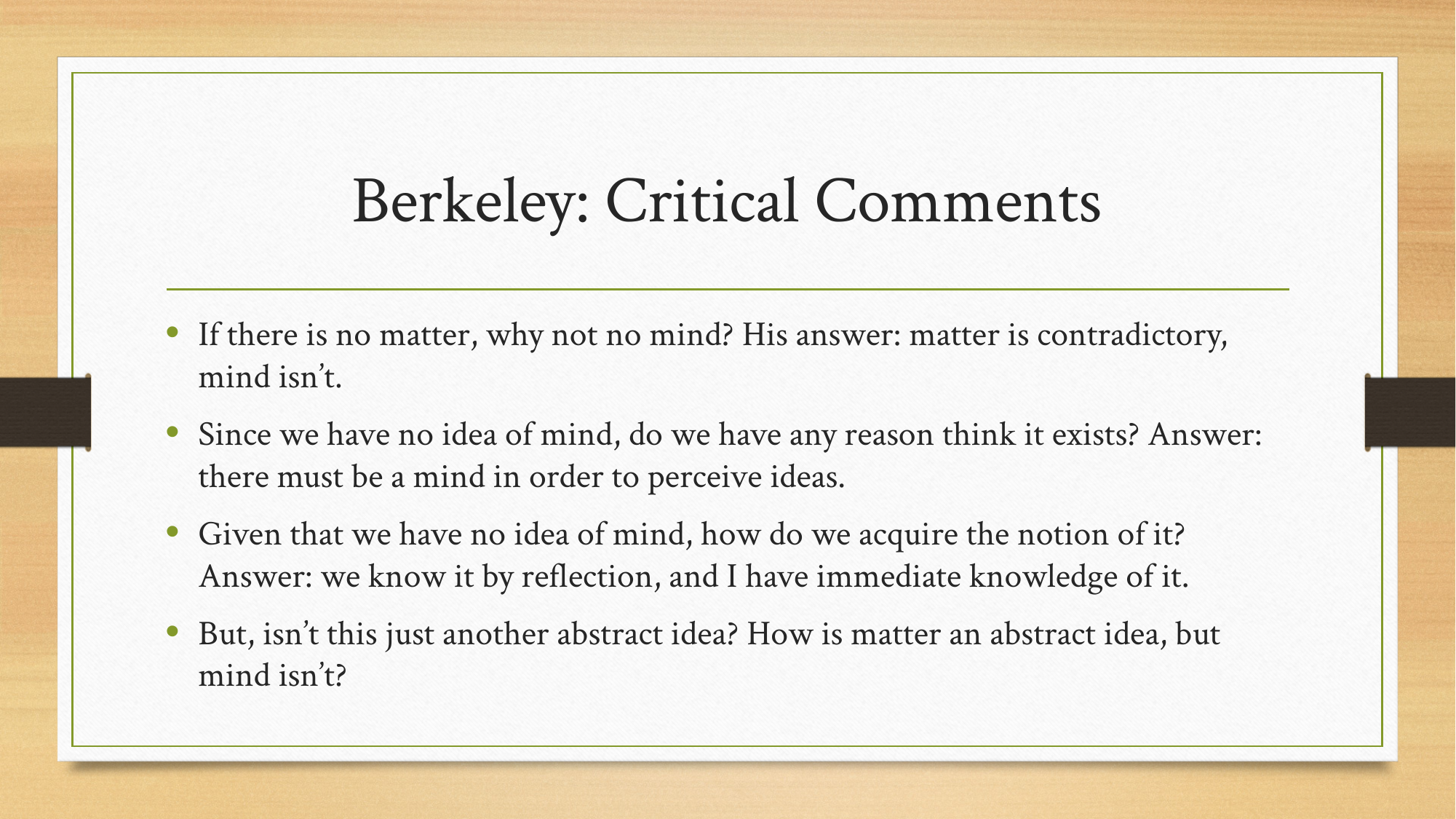

# Berkeley: Critical Comments
If there is no matter, why not no mind? His answer: matter is contradictory, mind isn’t.
Since we have no idea of mind, do we have any reason think it exists? Answer: there must be a mind in order to perceive ideas.
Given that we have no idea of mind, how do we acquire the notion of it? Answer: we know it by reflection, and I have immediate knowledge of it.
But, isn’t this just another abstract idea? How is matter an abstract idea, but mind isn’t?